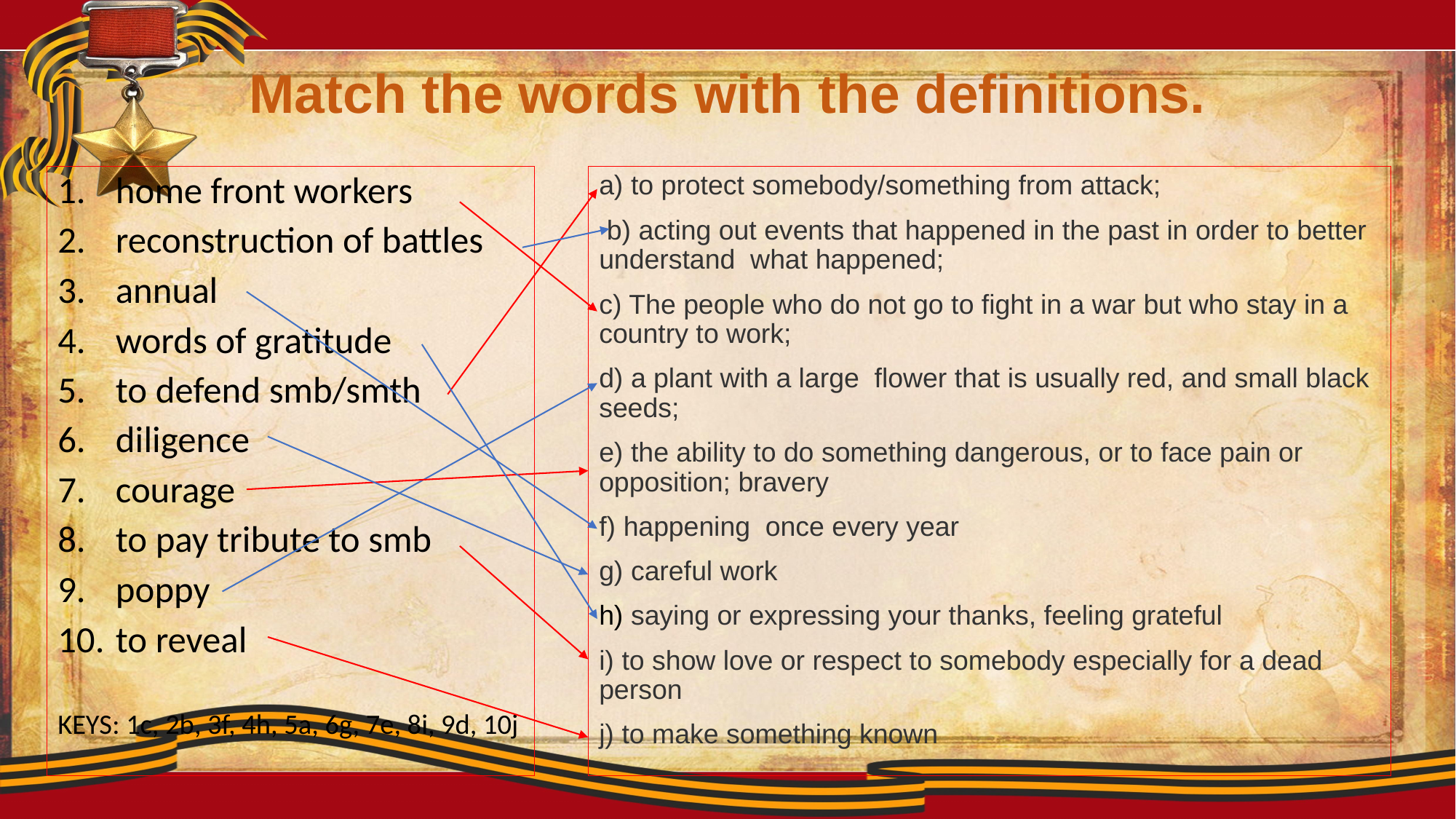

# Match the words with the definitions.
home front workers
reconstruction of battles
annual
words of gratitude
to defend smb/smth
diligence
courage
to pay tribute to smb
poppy
to reveal

KEYS: 1c, 2b, 3f, 4h, 5a, 6g, 7e, 8i, 9d, 10j
a) to protect somebody/something from attack;
 b) acting out events that happened in the past in order to better understand  what happened;
c) The people who do not go to fight in a war but who stay in a country to work;
d) a plant with a large  flower that is usually red, and small black seeds;
e) the ability to do something dangerous, or to face pain or opposition; bravery
f) happening  once every year
g) careful work
h) saying or expressing your thanks, feeling grateful
i) to show love or respect to somebody especially for a dead person
j) to make something known